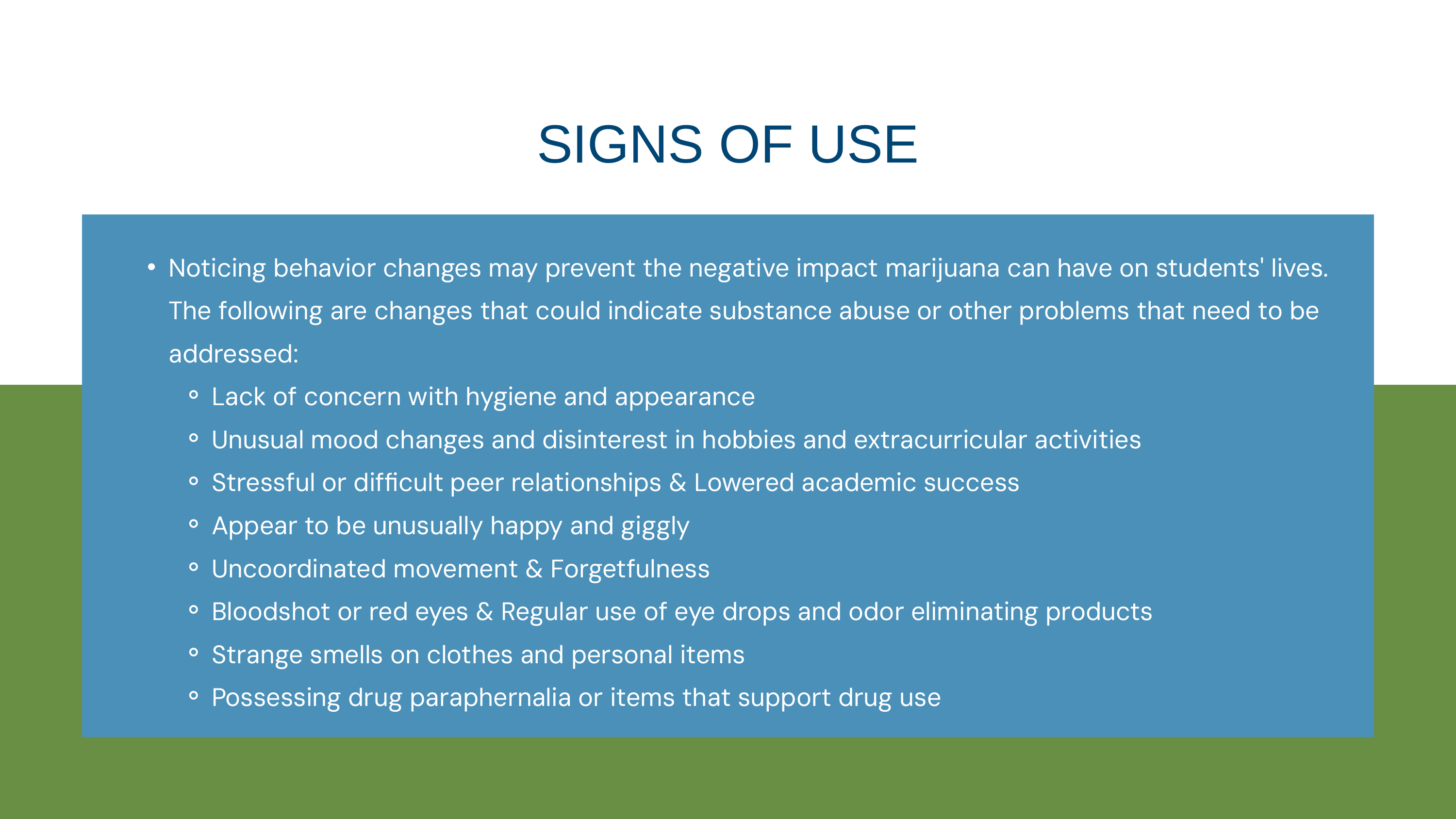

SIGNS OF USE

Noticing behavior changes may prevent the negative impact marijuana can have on students' lives. The following are changes that could indicate substance abuse or other problems that need to be addressed:
Lack of concern with hygiene and appearance​
Unusual mood changes and disinterest in hobbies and extracurricular activities​
Stressful or difficult peer relationships​ & Lowered academic success​
Appear to be unusually happy and giggly​
Uncoordinated movement​ & Forgetfulness​
Bloodshot or red eyes​ & Regular use of eye drops and odor eliminating products​
Strange smells on clothes and personal items​
Possessing drug paraphernalia or items that support drug use